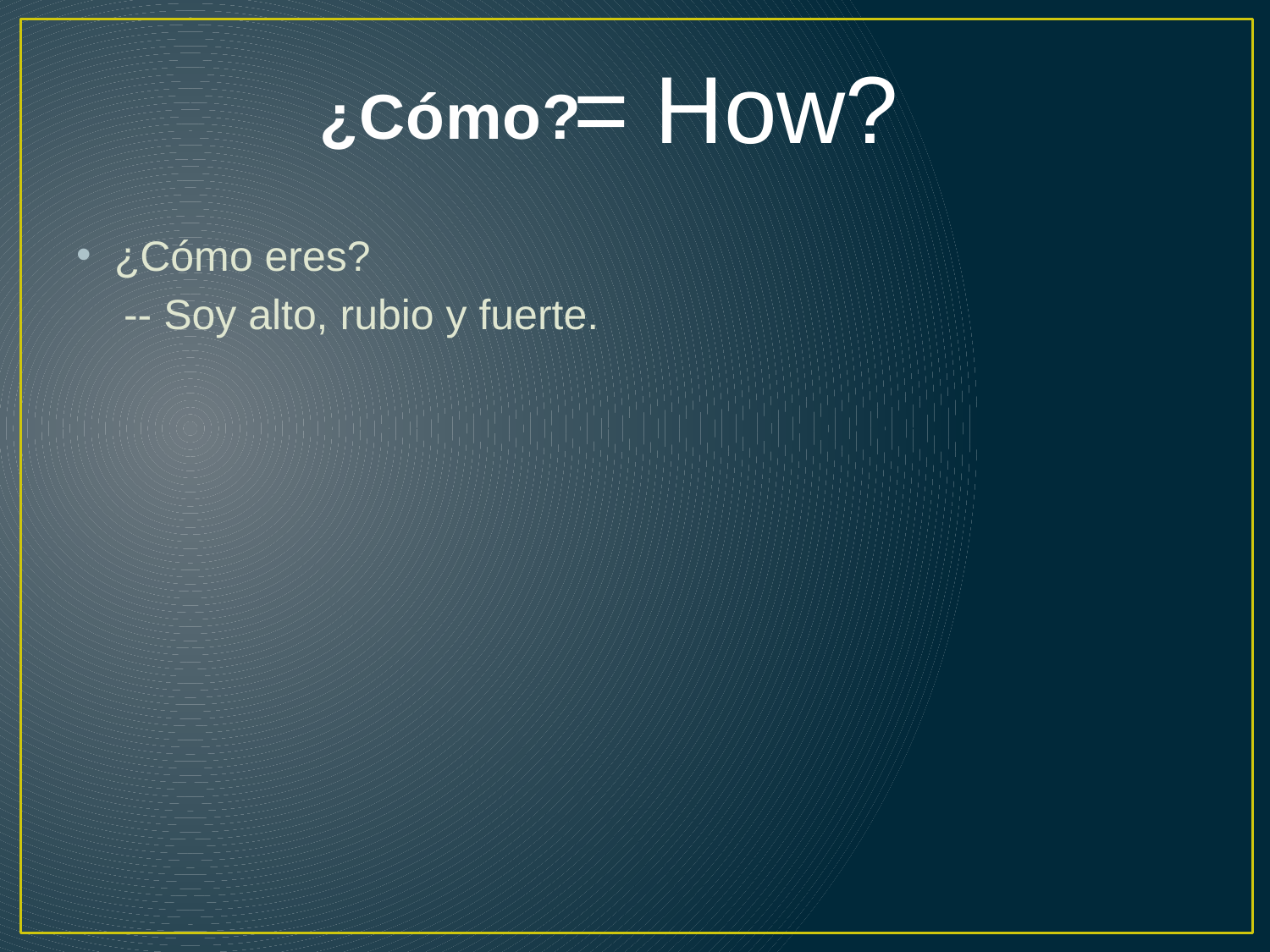

# ¿Cómo?
= How?
¿Cómo eres?
    -- Soy alto, rubio y fuerte.